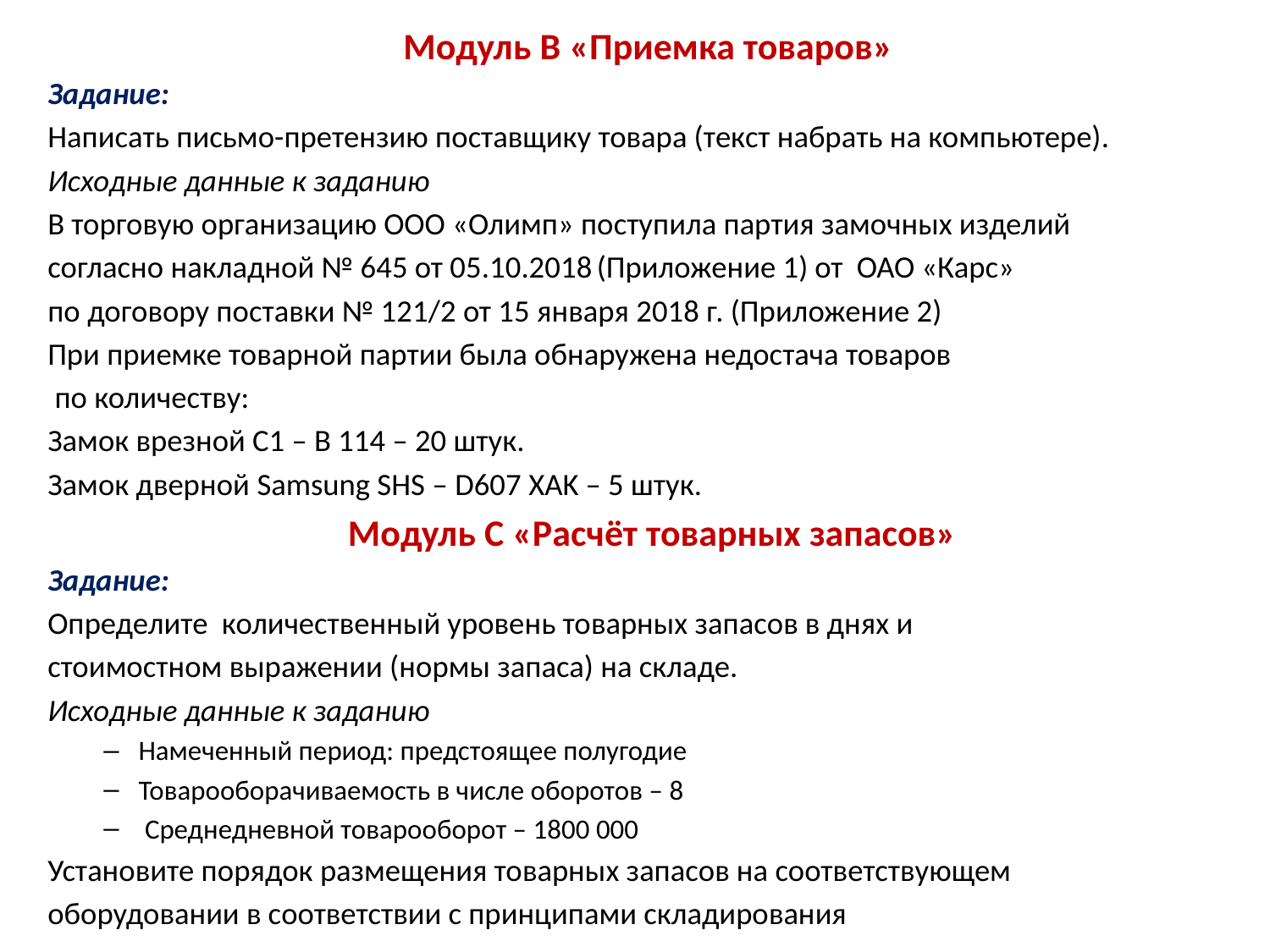

Модуль B «Приемка товаров»
Задание:
Написать письмо-претензию поставщику товара (текст набрать на компьютере).
Исходные данные к заданию
В торговую организацию ООО «Олимп» поступила партия замочных изделий
согласно накладной № 645 от 05.10.2018 (Приложение 1) от  ОАО «Карс»
по договору поставки № 121/2 от 15 января 2018 г. (Приложение 2)
При приемке товарной партии была обнаружена недостача товаров
 по количеству:
Замок врезной С1 – В 114 – 20 штук.
Замок дверной Samsung SHS – D607 XAK – 5 штук.
Модуль С «Расчёт товарных запасов»
Задание:
Определите  количественный уровень товарных запасов в днях и
стоимостном выражении (нормы запаса) на складе.
Исходные данные к заданию
Намеченный период: предстоящее полугодие
Товарооборачиваемость в числе оборотов – 8
 Среднедневной товарооборот – 1800 000
Установите порядок размещения товарных запасов на соответствующем
оборудовании в соответствии с принципами складирования